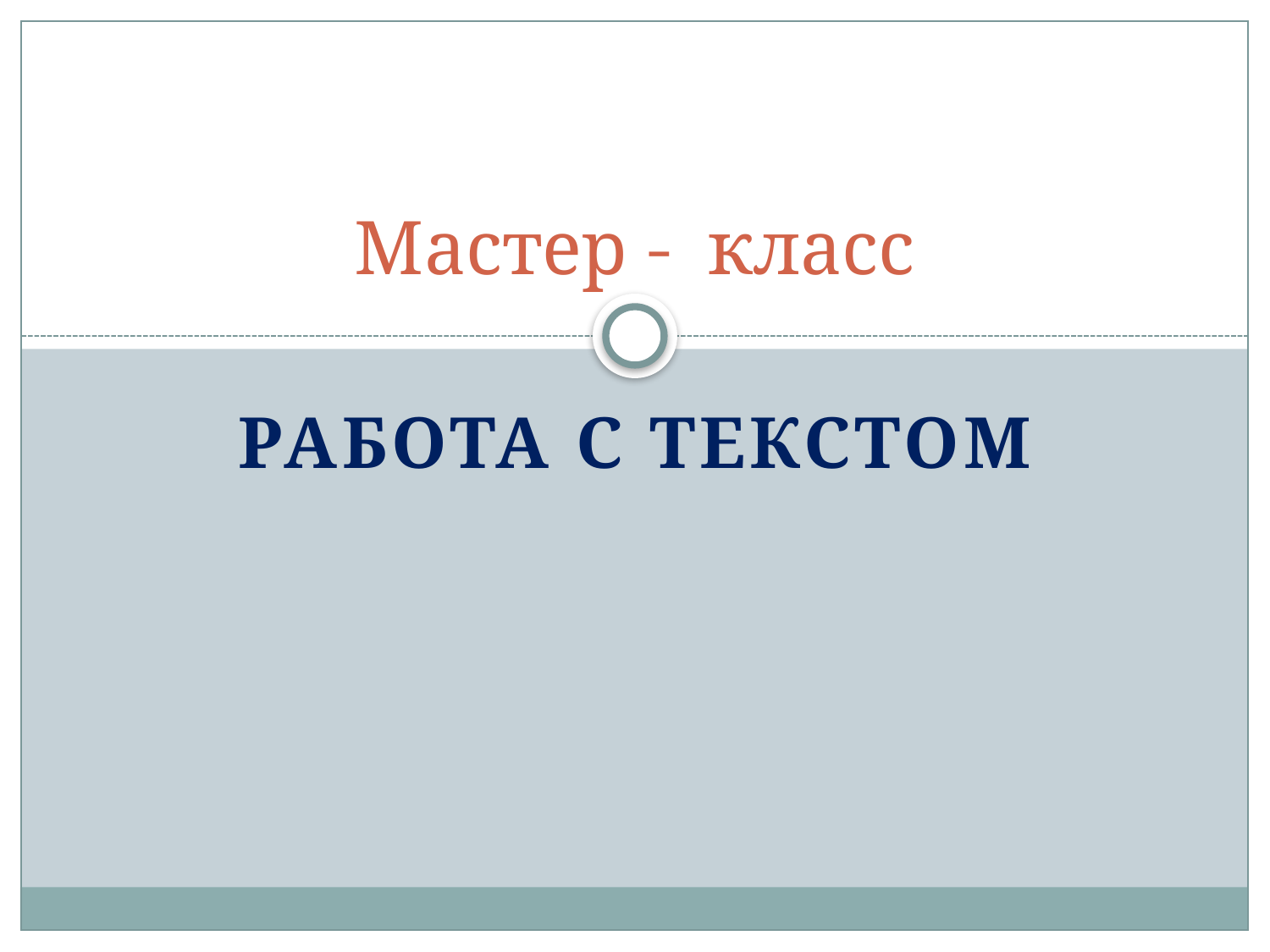

# Мастер -  класс
Работа с текстом